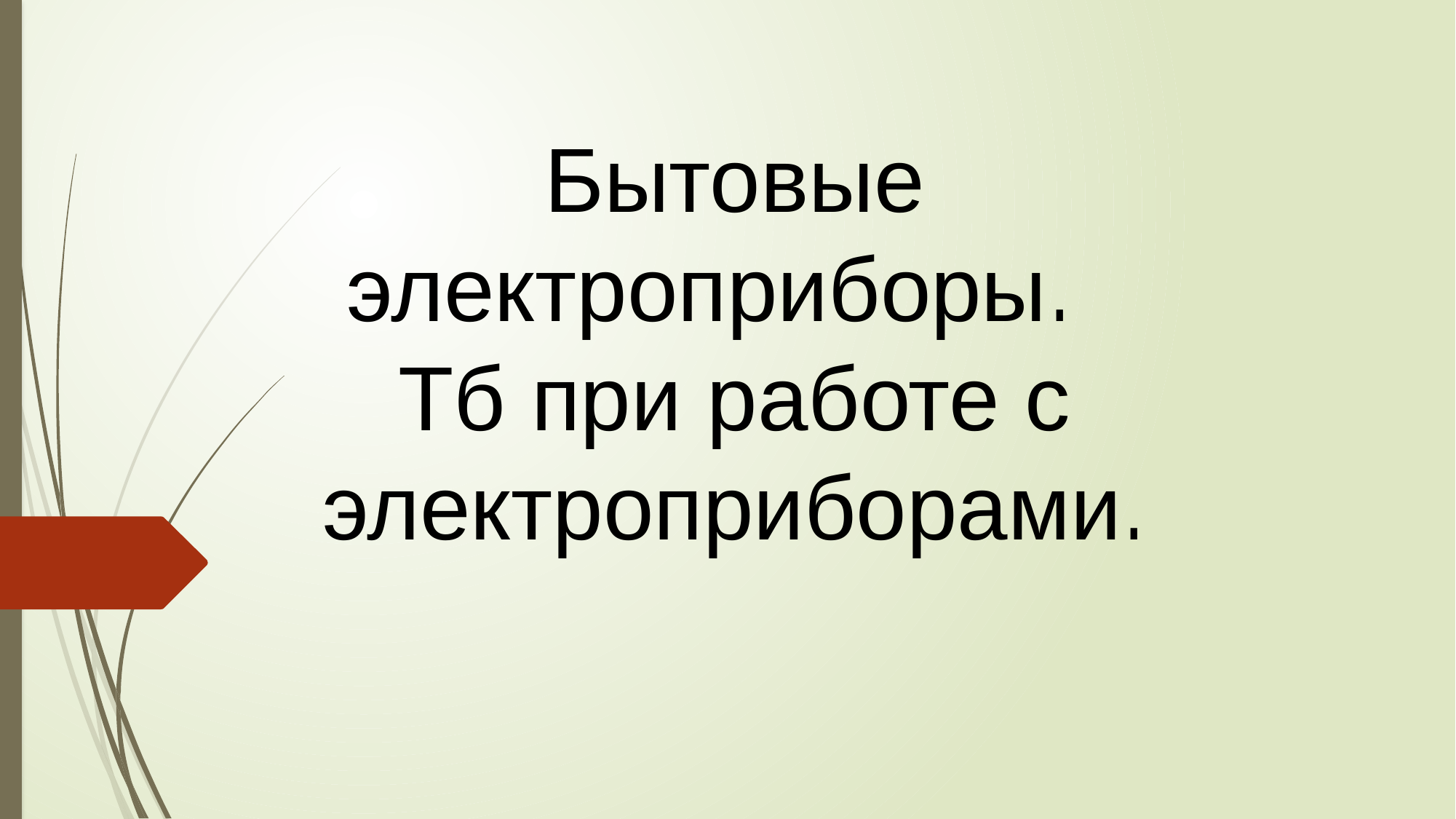

Бытовые электроприборы.
Тб при работе с электроприборами.